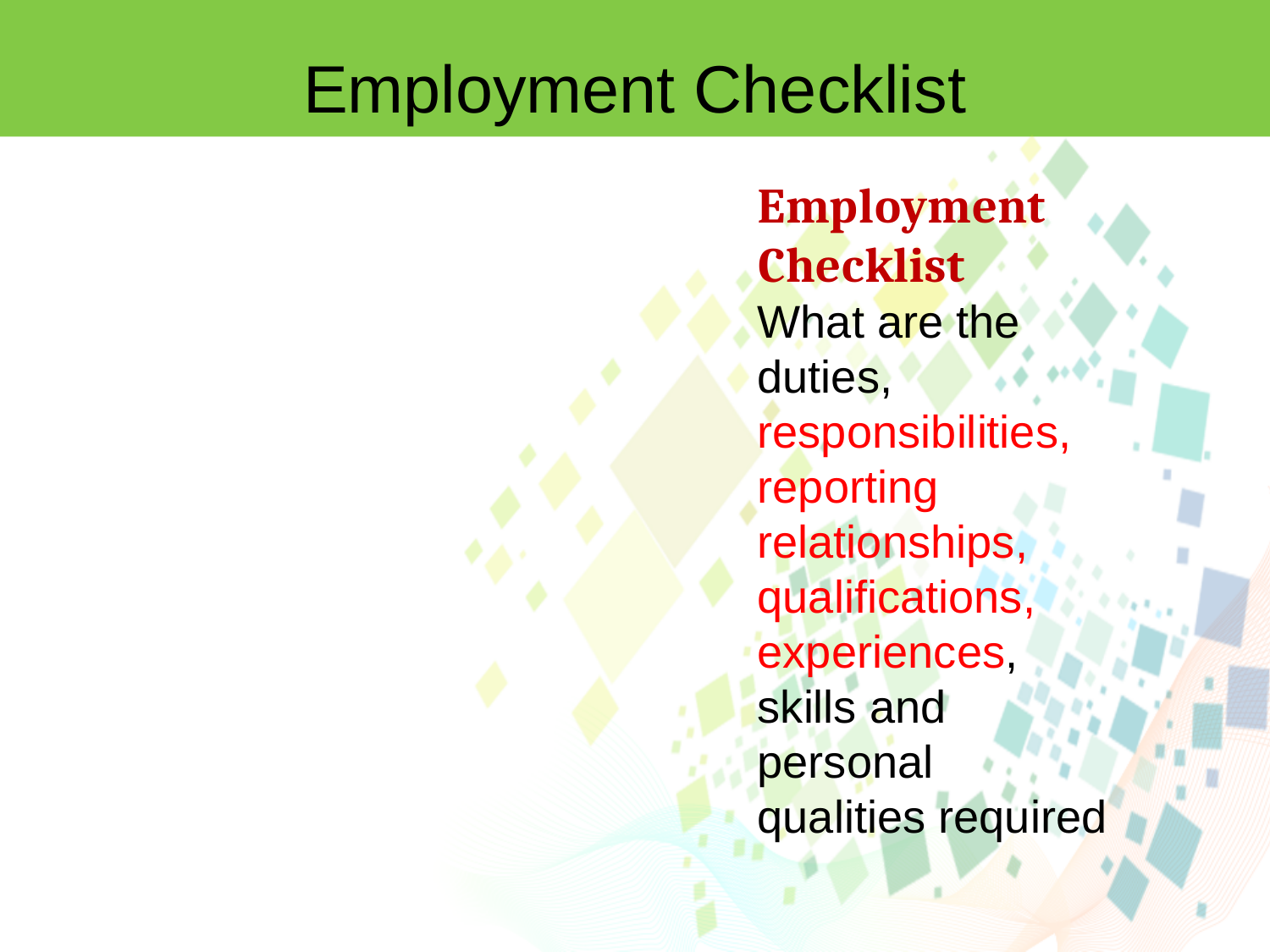

Employment Checklist
Employment Checklist
What are the duties, responsibilities, reporting relationships, qualifications, experiences, skills and personal qualities required